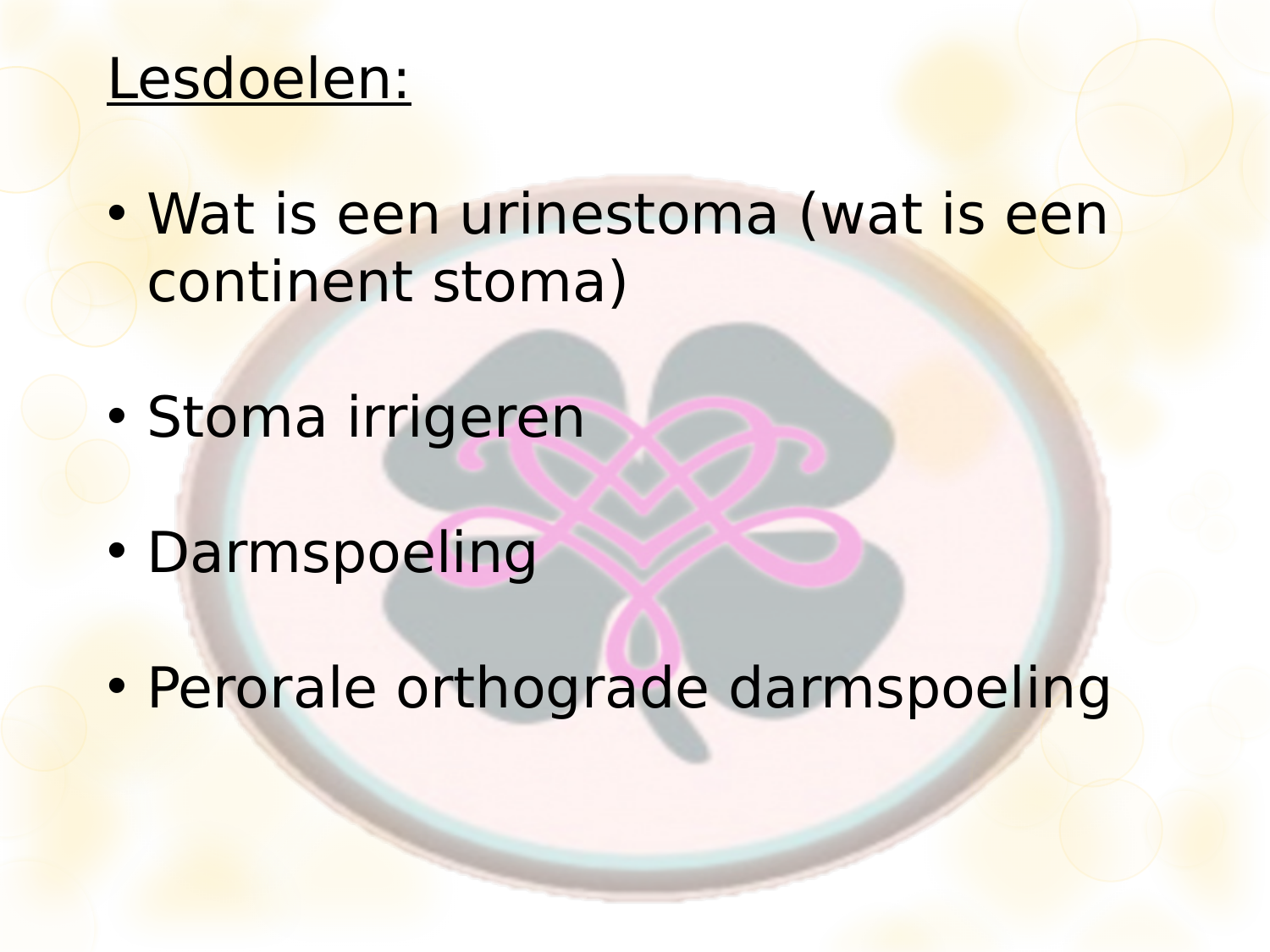

Lesdoelen:

Wat is een urinestoma (wat is een continent stoma)

Stoma irrigeren

Darmspoeling

Perorale orthograde darmspoeling